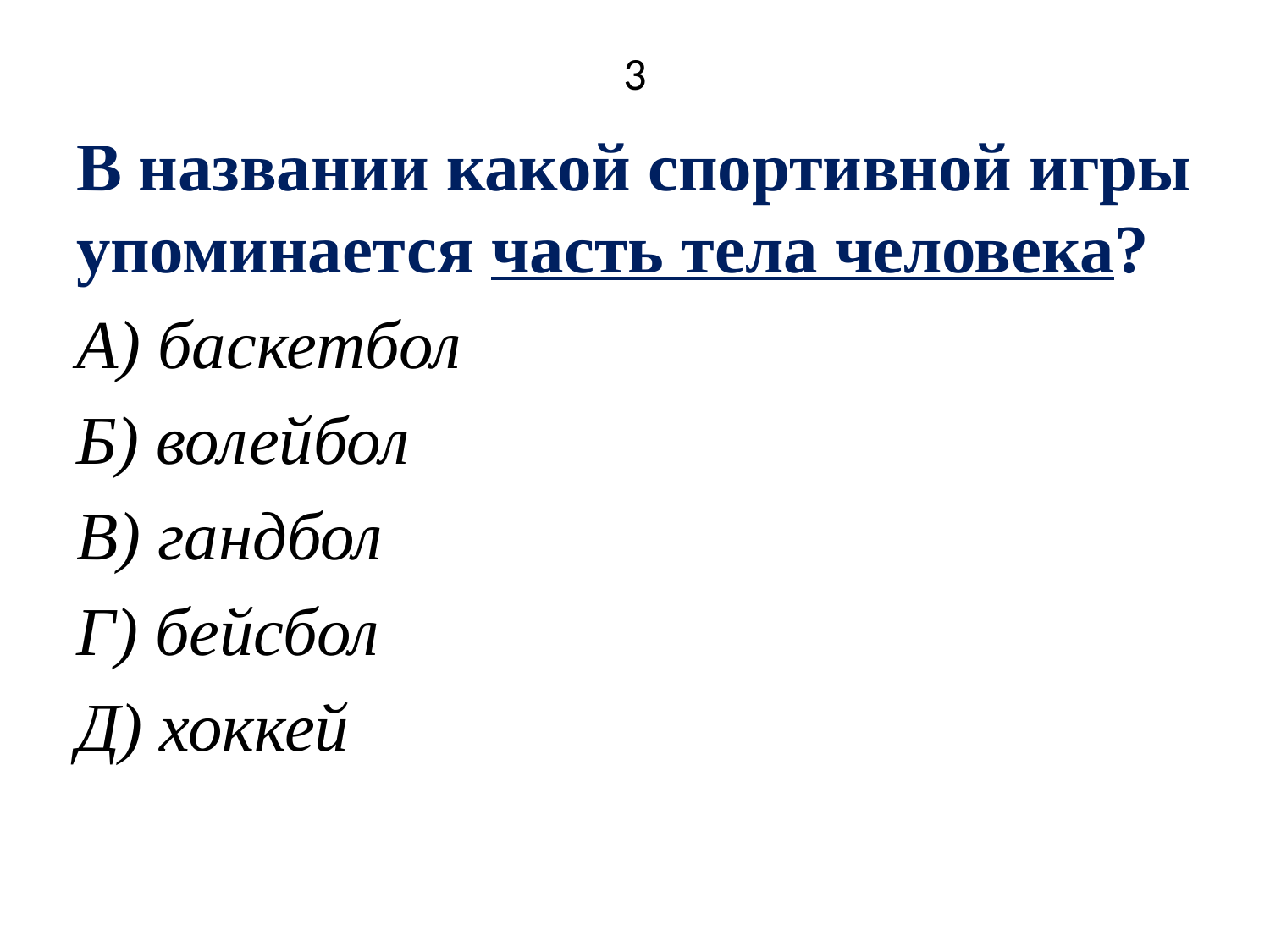

# 3
В названии какой спортивной игры упоминается часть тела человека?
А) баскетбол
Б) волейбол
В) гандбол
Г) бейсбол
Д) хоккей